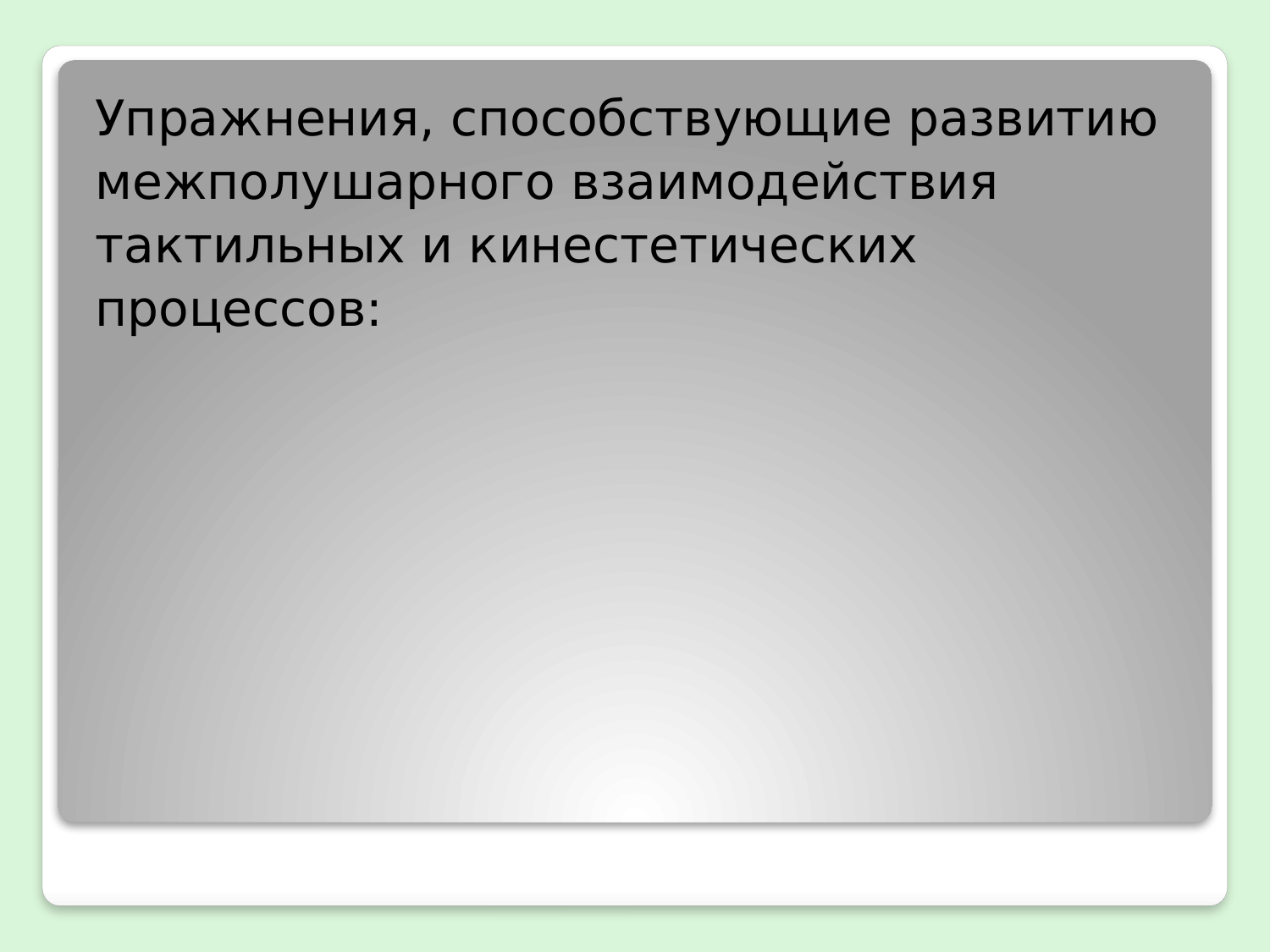

Упражнения, способствующие развитию
межполушарного взаимодействия
тактильных и кинестетических
процессов:

#